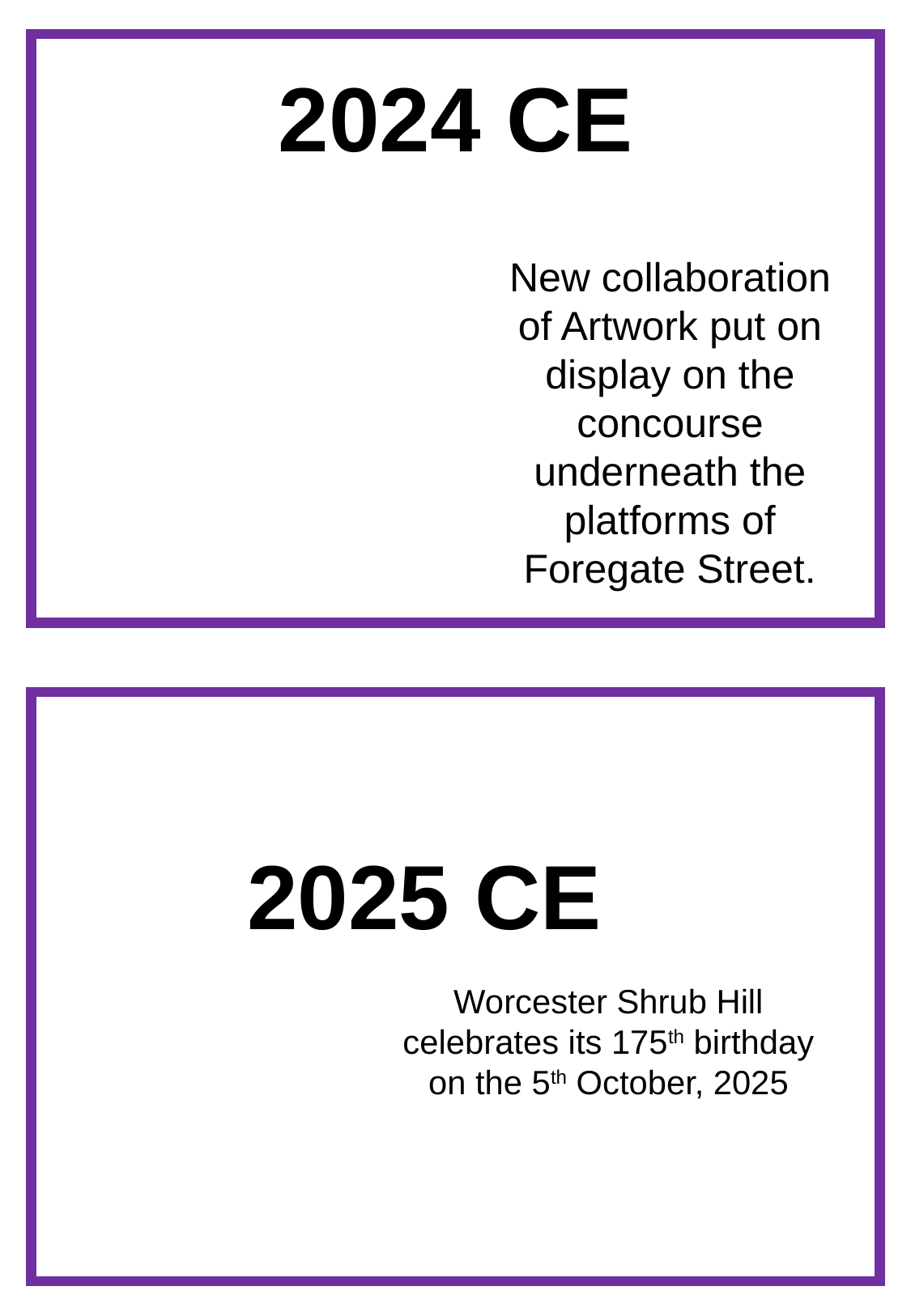

2024 CE

New collaboration of Artwork put on display on the concourse underneath the platforms of Foregate Street.

2025 CE

Worcester Shrub Hill celebrates its 175th birthday on the 5th October, 2025